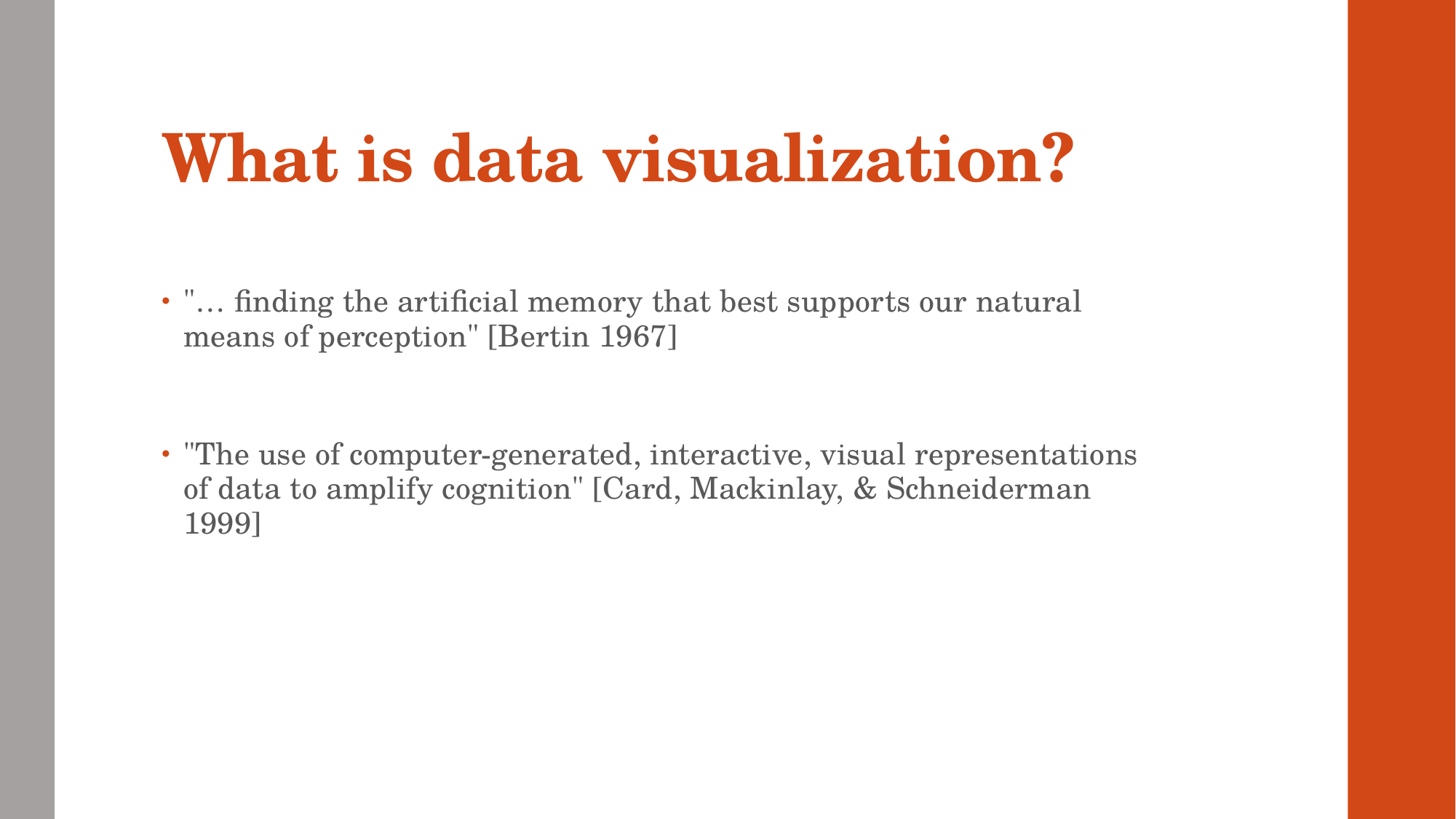

# What is data visualization?

"… finding the artificial memory that best supports our natural means of perception" [Bertin 1967]

"The use of computer-generated, interactive, visual representations of data to amplify cognition" [Card, Mackinlay, & Schneiderman 1999]